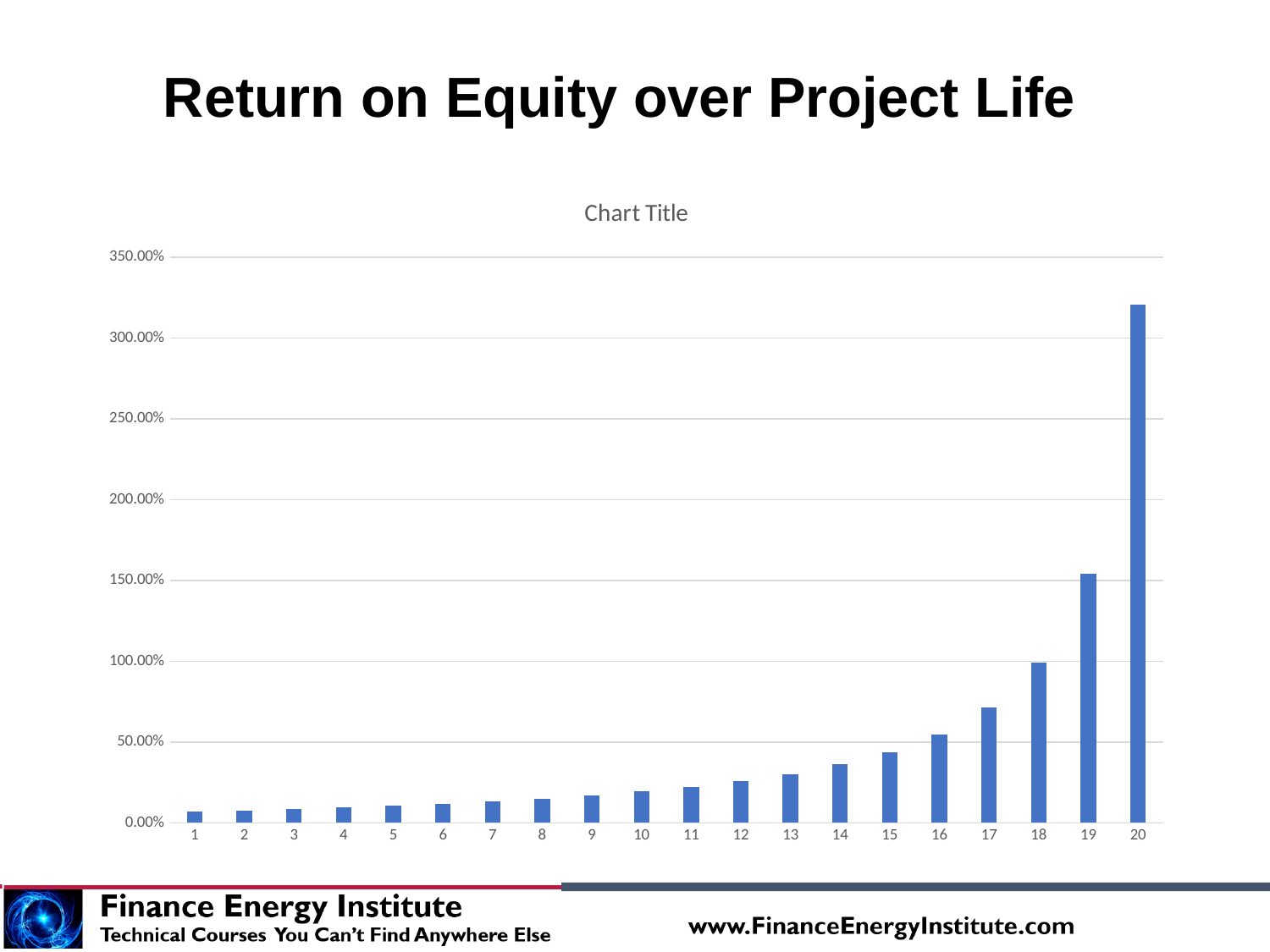

# Return on Equity over Project Life

### Chart:

| Category |  |
|---|---|